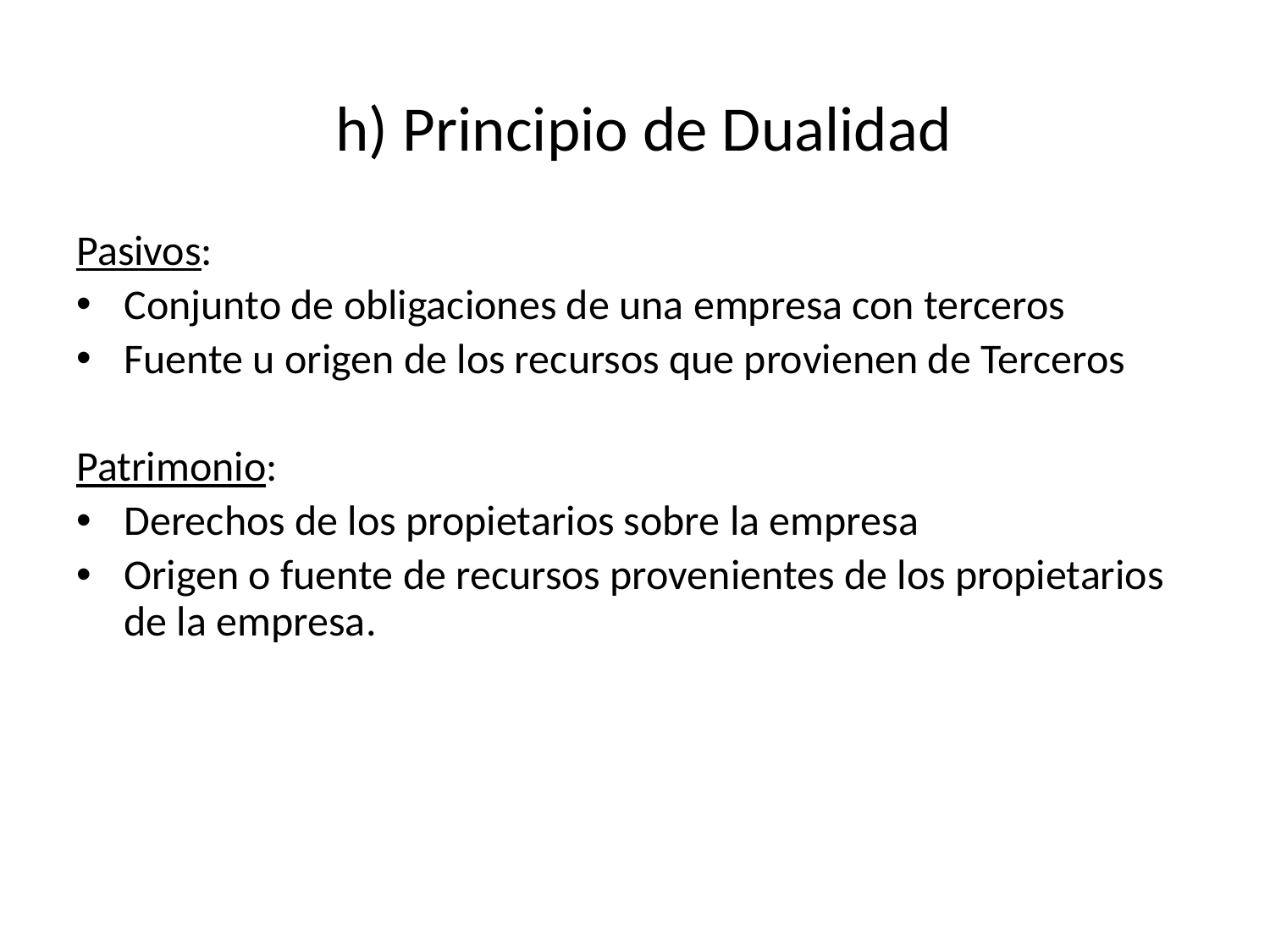

# h) Principio de Dualidad
Pasivos:
Conjunto de obligaciones de una empresa con terceros
Fuente u origen de los recursos que provienen de Terceros

Patrimonio:
Derechos de los propietarios sobre la empresa
Origen o fuente de recursos provenientes de los propietarios de la empresa.